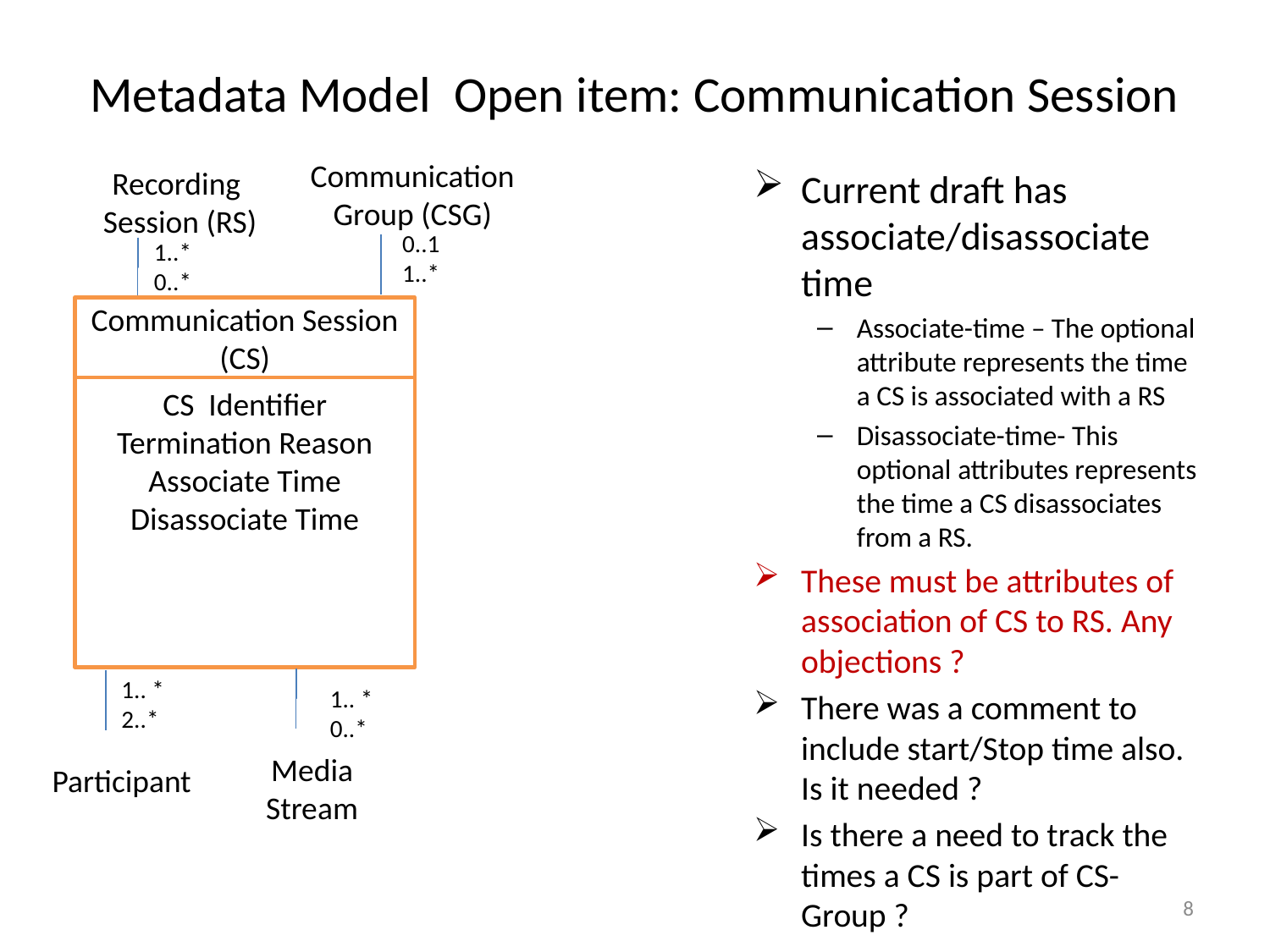

# Metadata Model  Open item: Communication Session
Communication
Group (CSG)
Current draft has associate/disassociate time
Associate-time – The optional attribute represents the time a CS is associated with a RS
Disassociate-time- This optional attributes represents the time a CS disassociates from a RS.
These must be attributes of association of CS to RS. Any objections ?
There was a comment to include start/Stop time also. Is it needed ?
Is there a need to track the times a CS is part of CS-Group ?

Recording
Session (RS)
0..1
1..*
1..*
0..*
Communication Session (CS)
CS  Identifier
Termination Reason
Associate Time
Disassociate Time
1.. *
2..*
1.. *
0..*
Participant
Media Stream
8